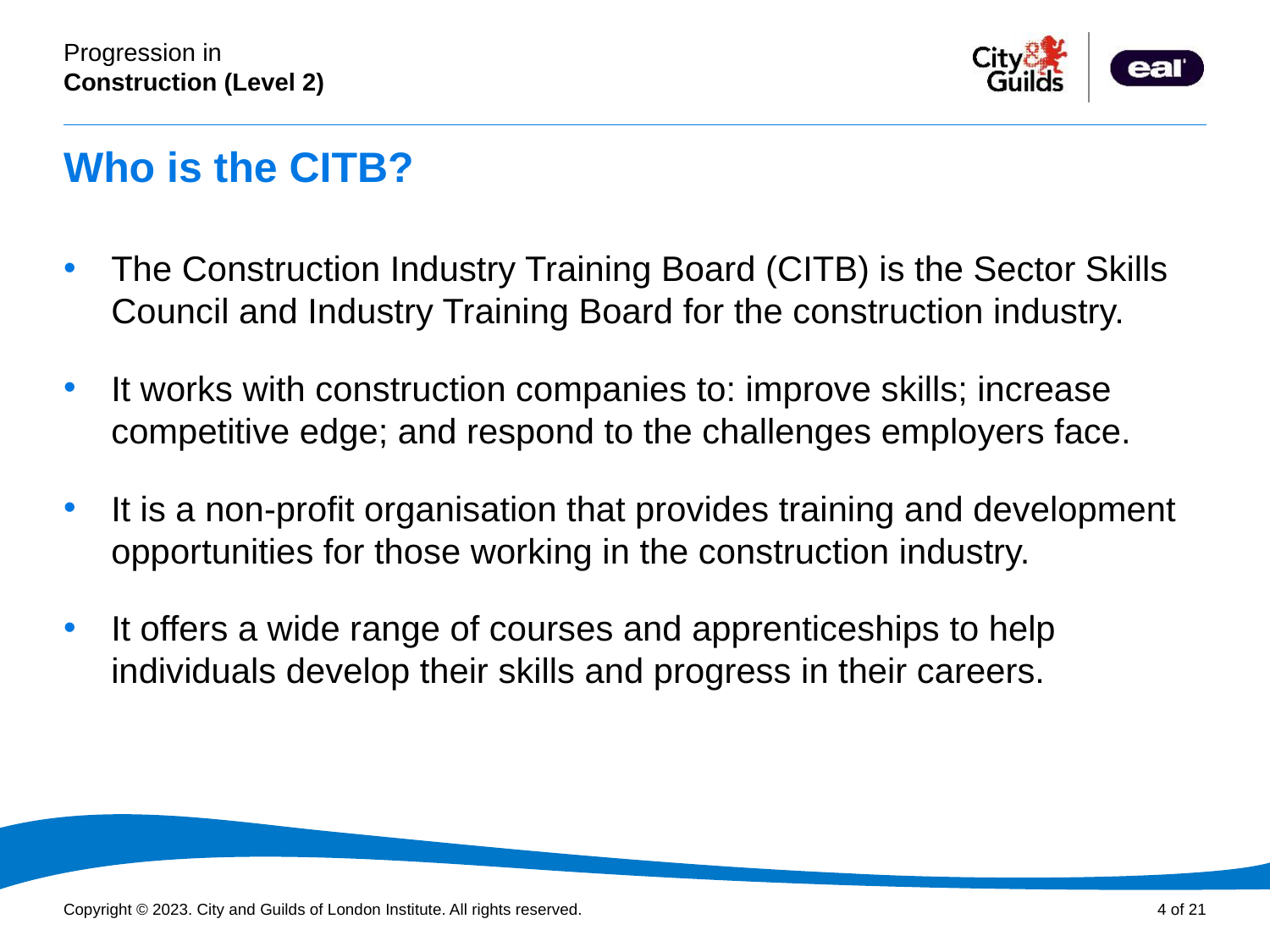

# Who is the CITB?
The Construction Industry Training Board (CITB) is the Sector Skills Council and Industry Training Board for the construction industry.
It works with construction companies to: improve skills; increase competitive edge; and respond to the challenges employers face.
It is a non-profit organisation that provides training and development opportunities for those working in the construction industry.
It offers a wide range of courses and apprenticeships to help individuals develop their skills and progress in their careers.